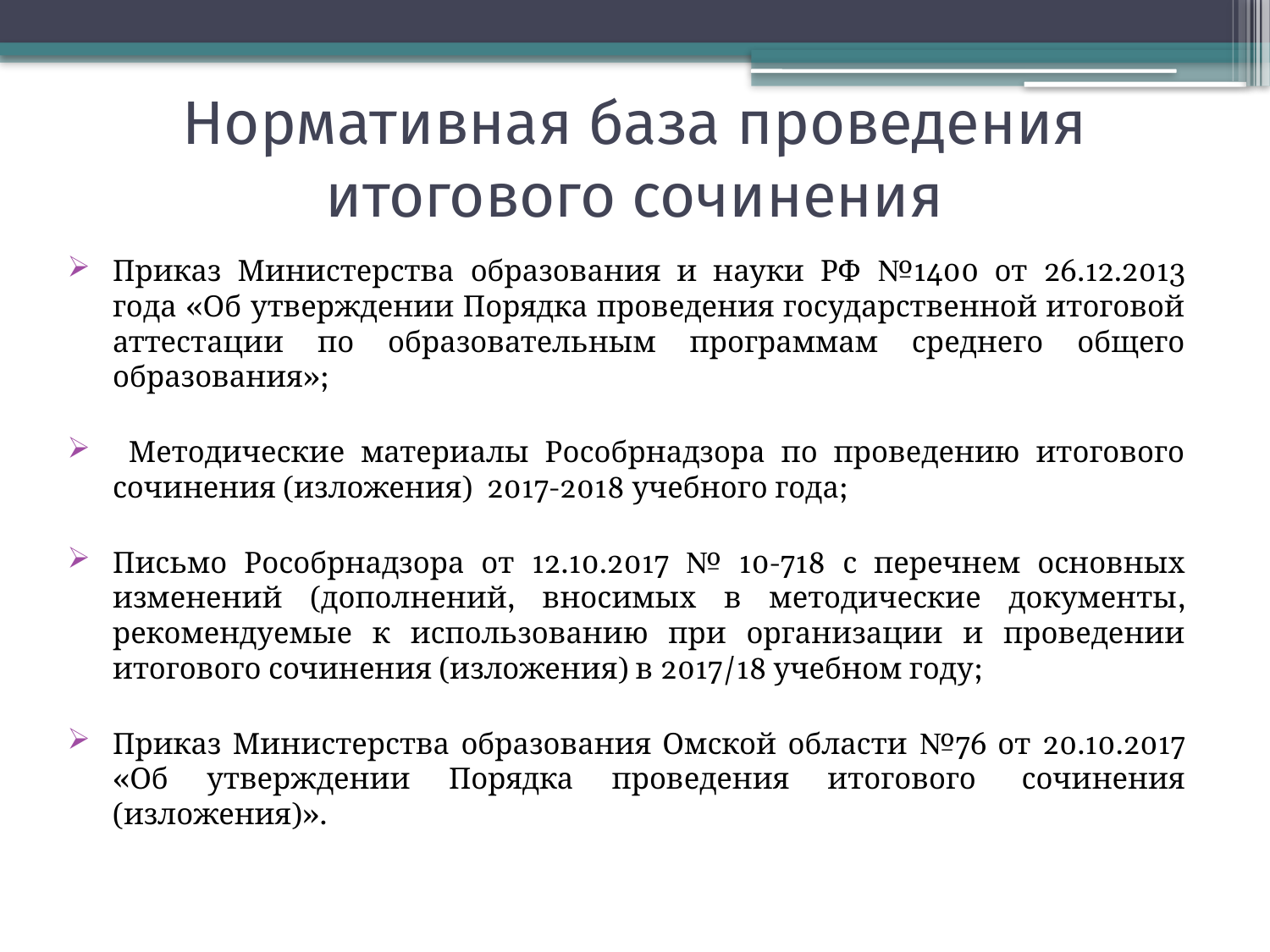

# Нормативная база проведения итогового сочинения
Приказ Министерства образования и науки РФ №1400 от 26.12.2013 года «Об утверждении Порядка проведения государственной итоговой аттестации по образовательным программам среднего общего образования»;

 Методические материалы Рособрнадзора по проведению итогового сочинения (изложения)  2017-2018 учебного года;

Письмо Рособрнадзора от 12.10.2017 № 10-718 с перечнем основных изменений (дополнений, вносимых в методические документы, рекомендуемые к использованию при организации и проведении итогового сочинения (изложения) в 2017/18 учебном году;

Приказ Министерства образования Омской области №76 от 20.10.2017 «Об утверждении Порядка проведения итогового  сочинения (изложения)».